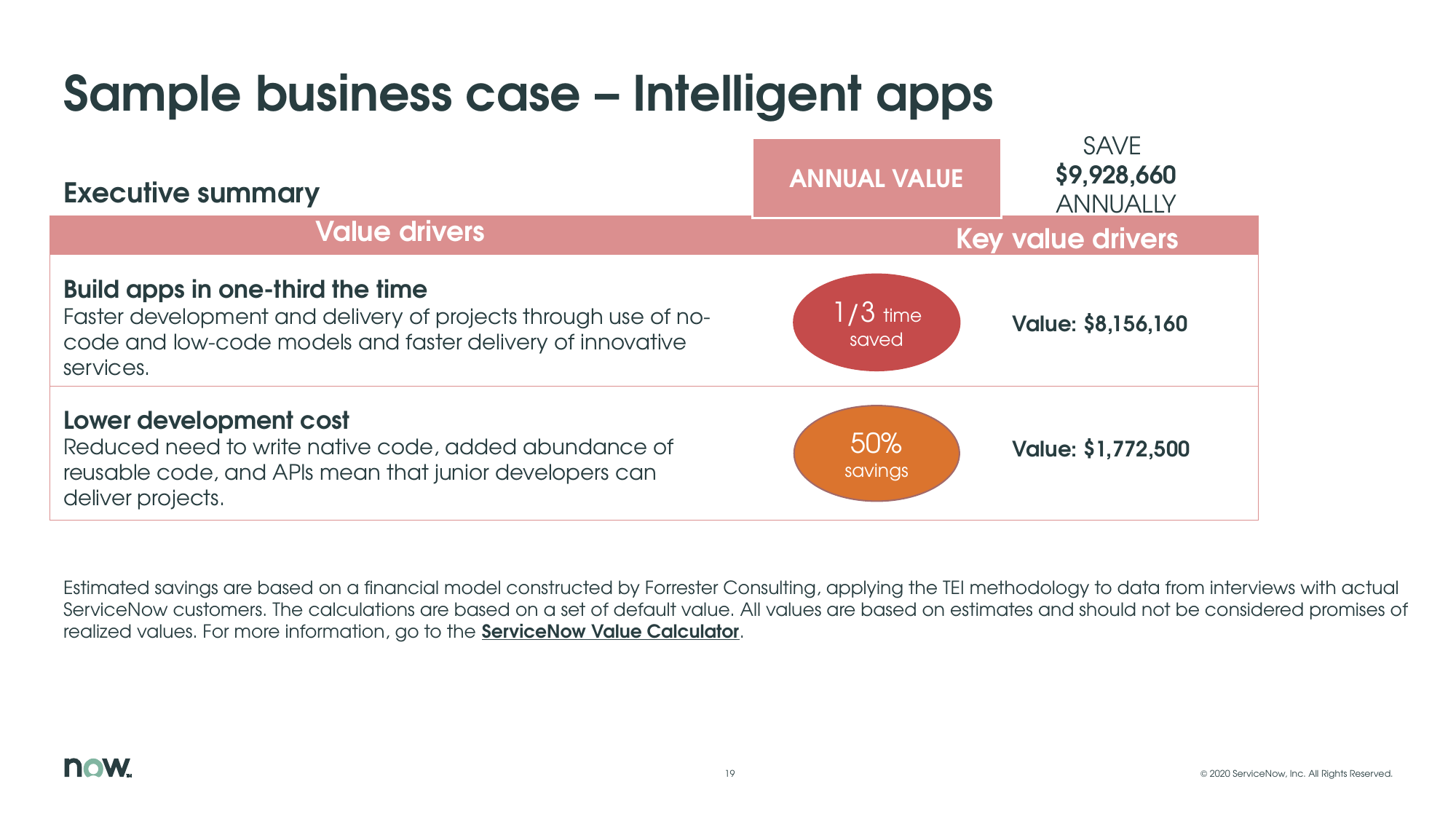

# Sample business case – Intelligent apps
SAVE
$9,928,660
ANNUALLY

ANNUAL VALUE

Executive summary

Build apps in one-third the time
Faster development and delivery of projects through use of no-code and low-code models and faster delivery of innovative services.

Lower development cost
Reduced need to write native code, added abundance of reusable code, and APIs mean that junior developers can deliver projects.

| Value drivers |  |
| --- | --- |
|  |  |
|  |  |
Key value drivers
1/3 time saved
Value: $8,156,160
50% savings
Value: $1,772,500
Estimated savings are based on a financial model constructed by Forrester Consulting, applying the TEI methodology to data from interviews with actual ServiceNow customers. The calculations are based on a set of default value. All values are based on estimates and should not be considered promises of realized values. For more information, go to the ServiceNow Value Calculator.